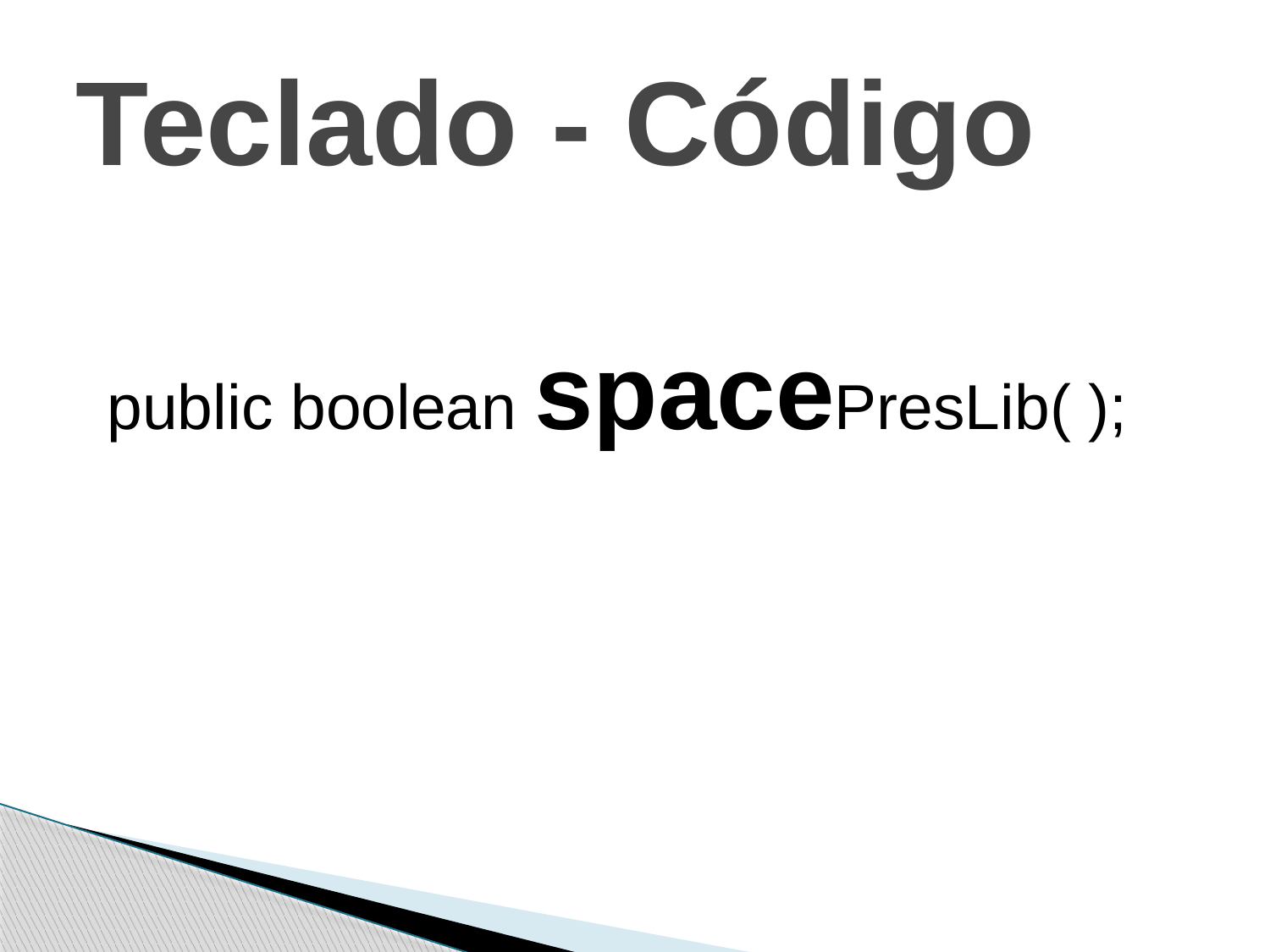

# Teclado - Código
public boolean spacePresLib( );